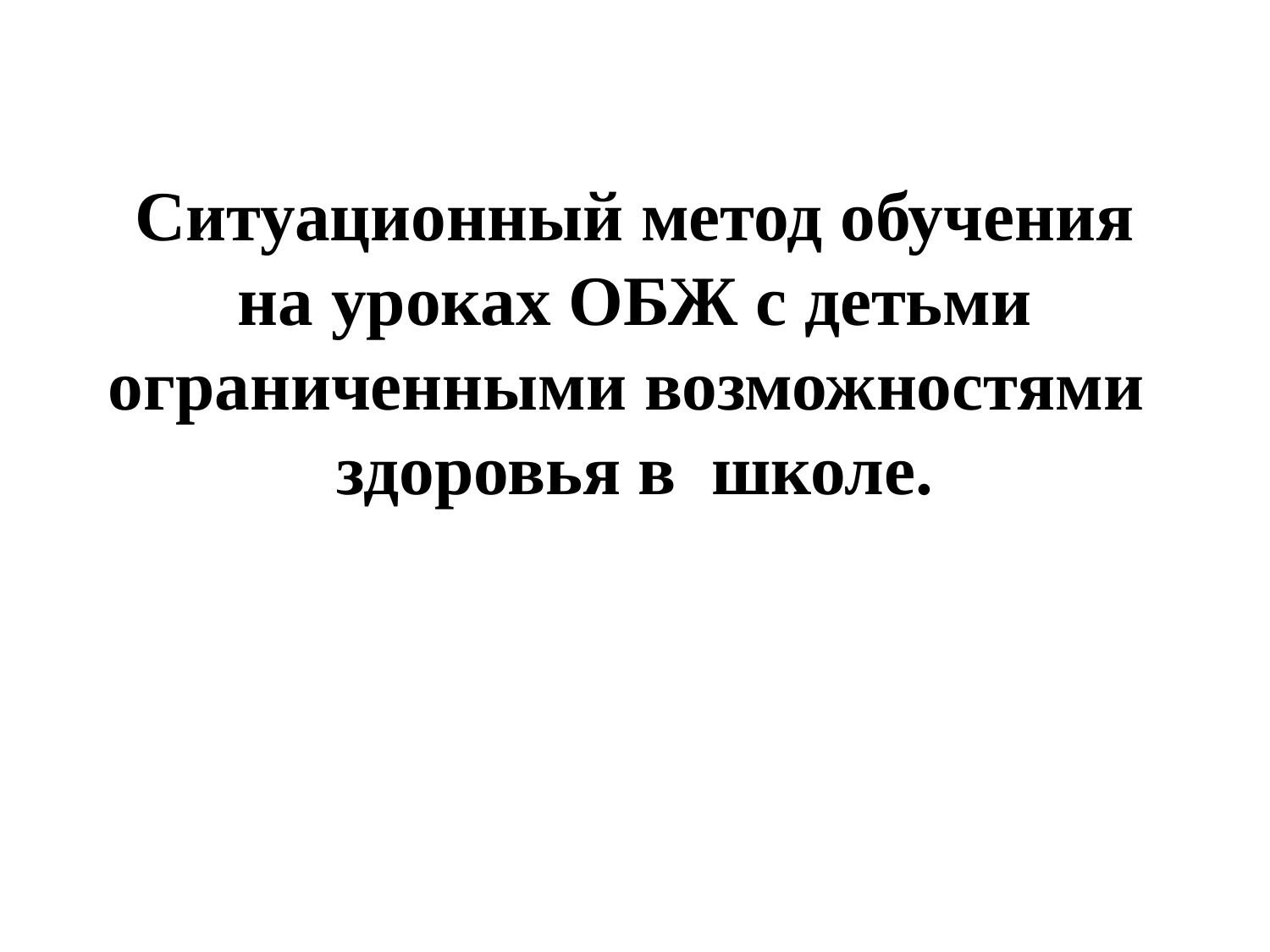

# Ситуационный метод обучения на уроках ОБЖ с детьми ограниченными возможностями  здоровья в  школе.